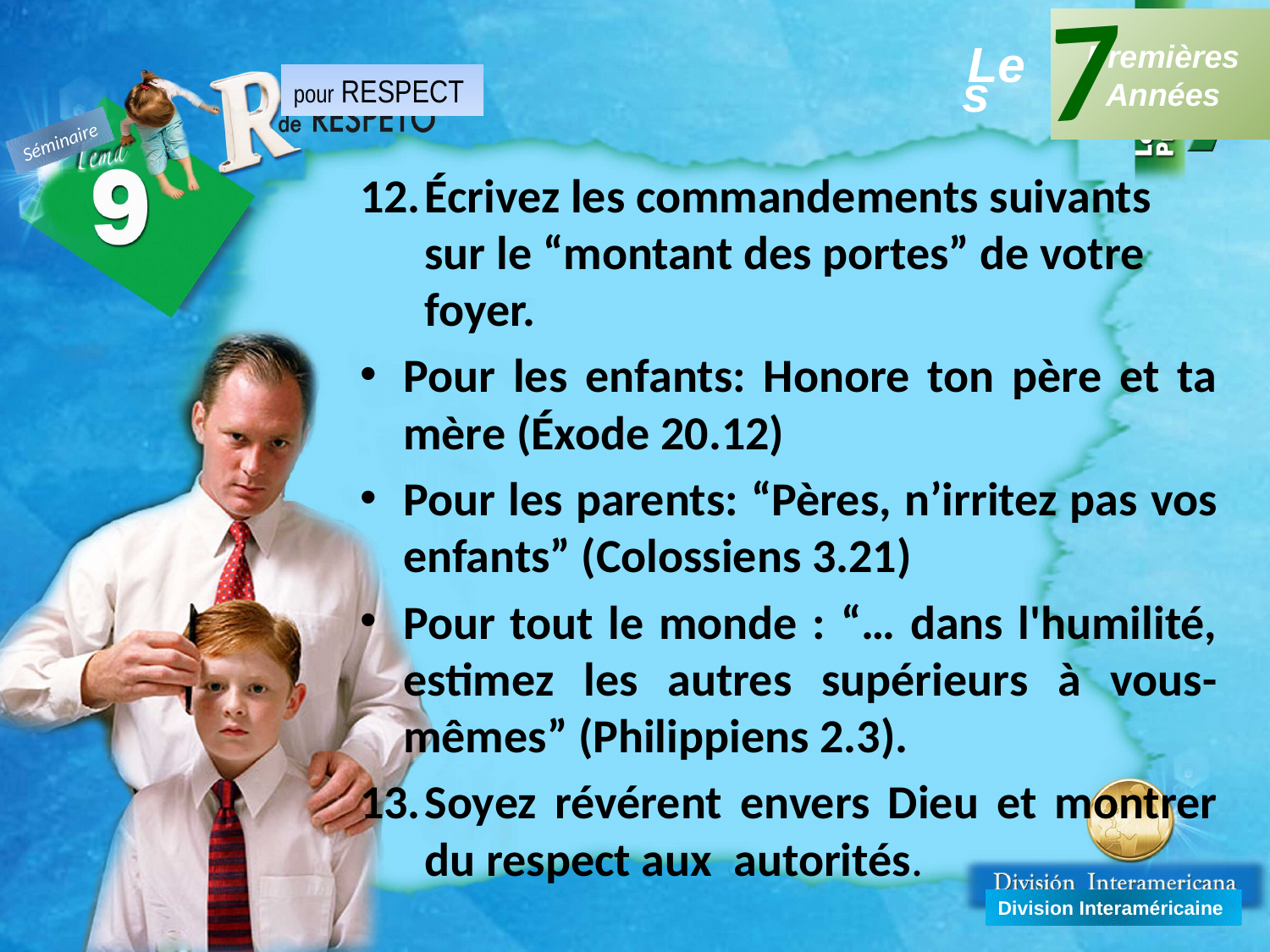

Écrivez les commandements suivants sur le “montant des portes” de votre foyer.
Pour les enfants: Honore ton père et ta mère (Éxode 20.12)
Pour les parents: “Pères, n’irritez pas vos enfants” (Colossiens 3.21)
Pour tout le monde : “… dans l'humilité, estimez les autres supérieurs à vous-mêmes” (Philippiens 2.3).
Soyez révérent envers Dieu et montrer du respect aux  autorités.